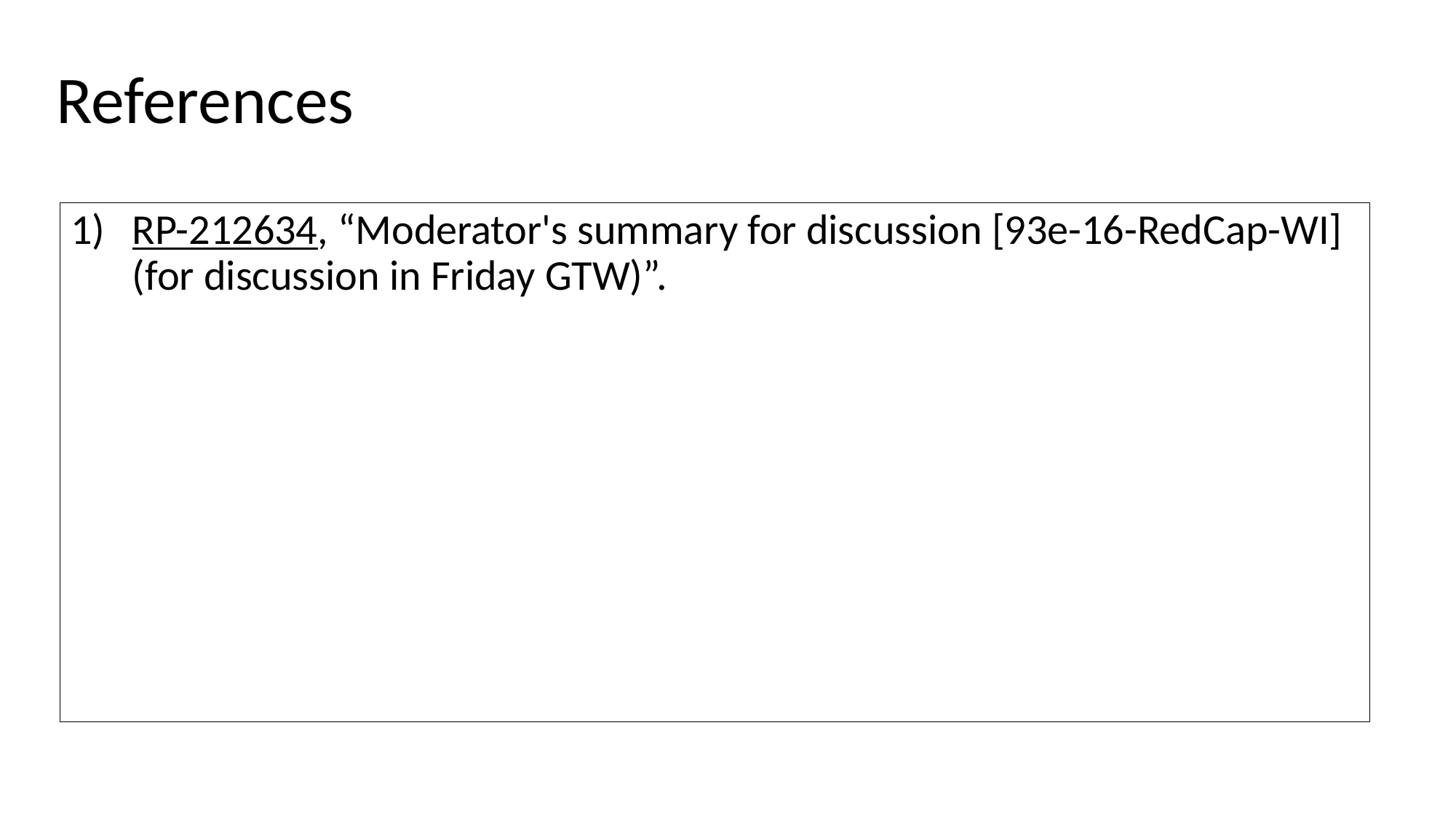

# References
RP-212634, “Moderator's summary for discussion [93e-16-RedCap-WI] (for discussion in Friday GTW)”.